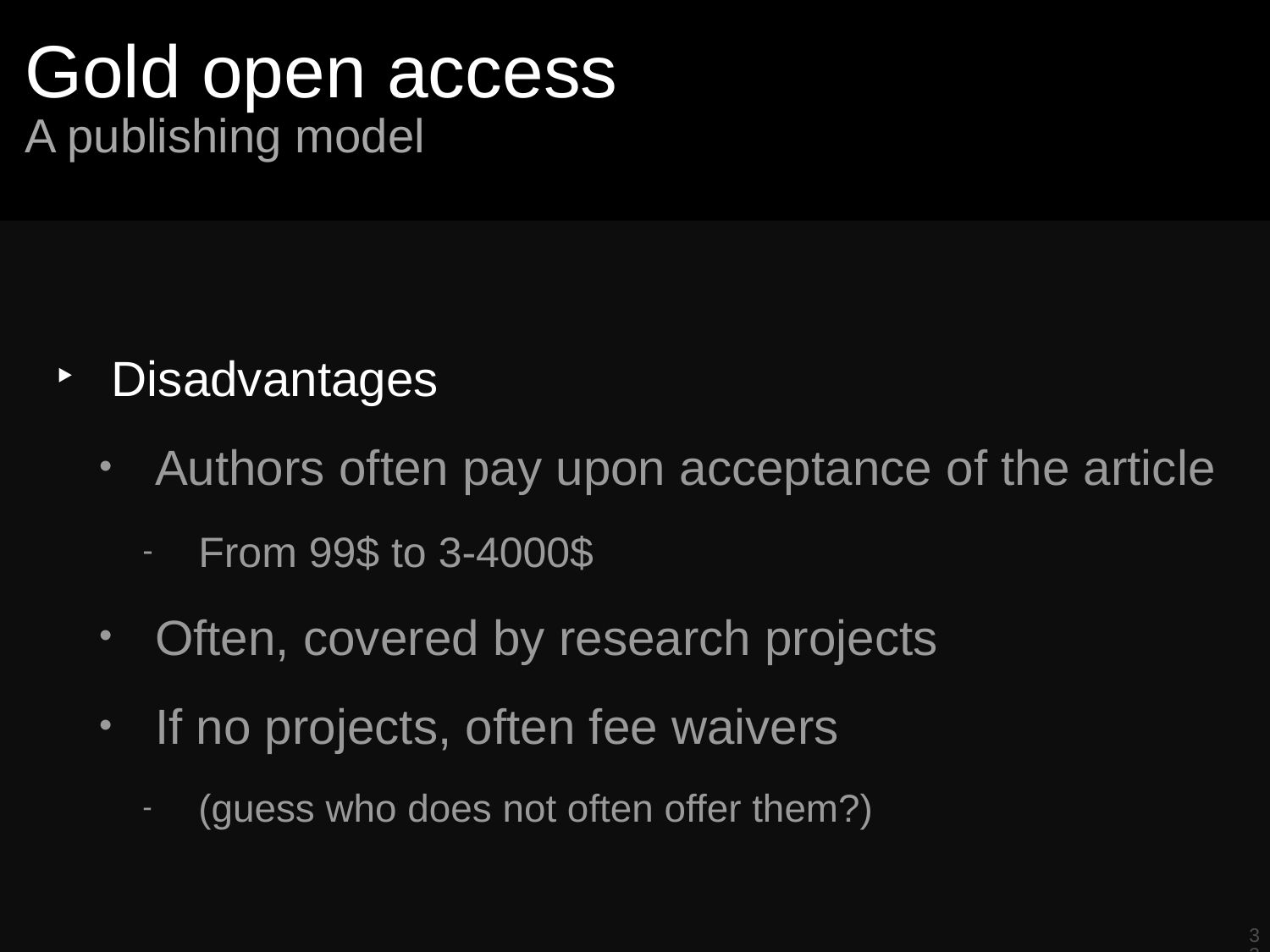

# Gold open access
A publishing model
Disadvantages
Authors often pay upon acceptance of the article
From 99$ to 3-4000$
Often, covered by research projects
If no projects, often fee waivers
(guess who does not often offer them?)
33